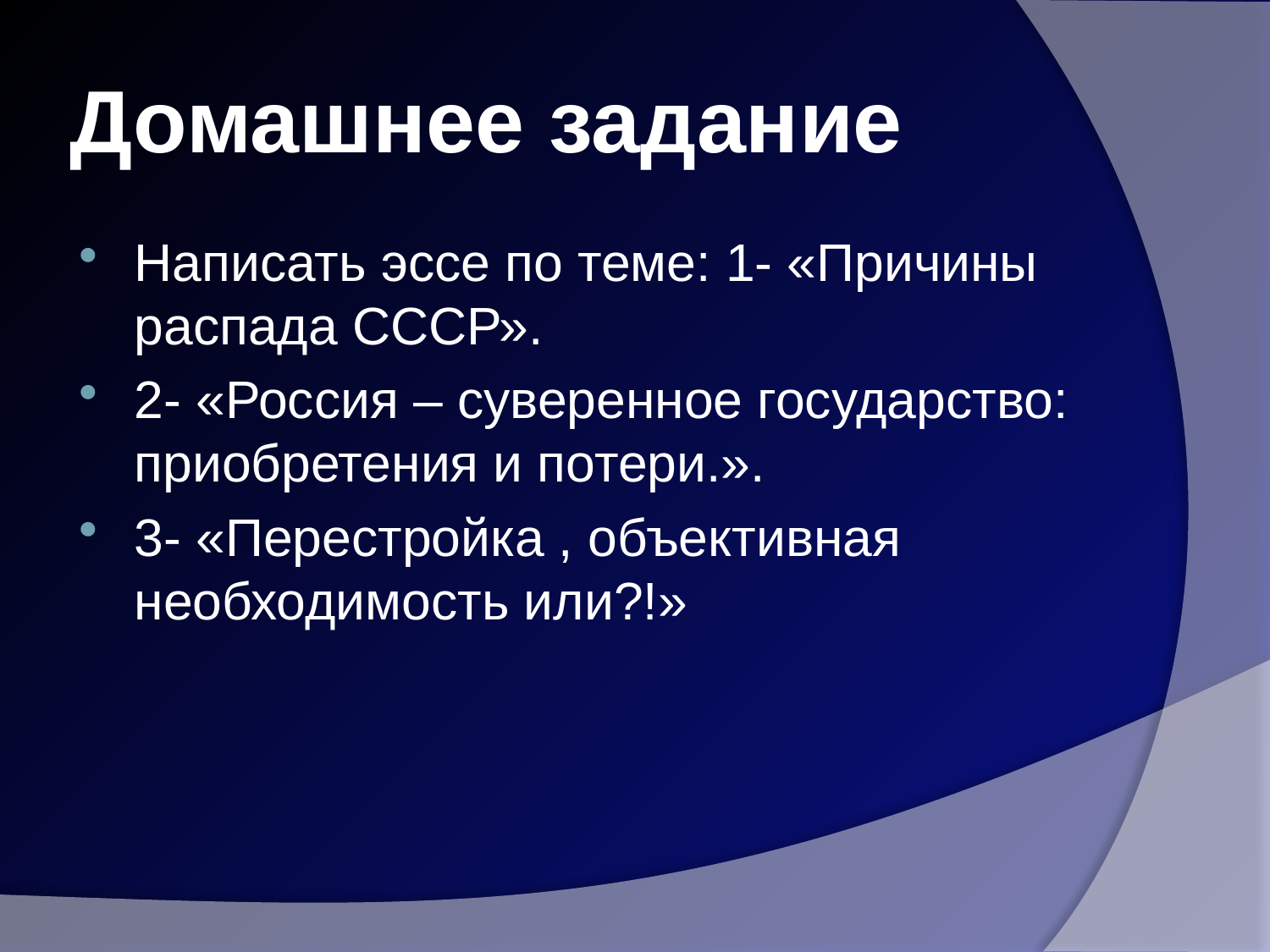

# Домашнее задание
Написать эссе по теме: 1- «Причины распада СССР».
2- «Россия – суверенное государство: приобретения и потери.».
3- «Перестройка , объективная необходимость или?!»